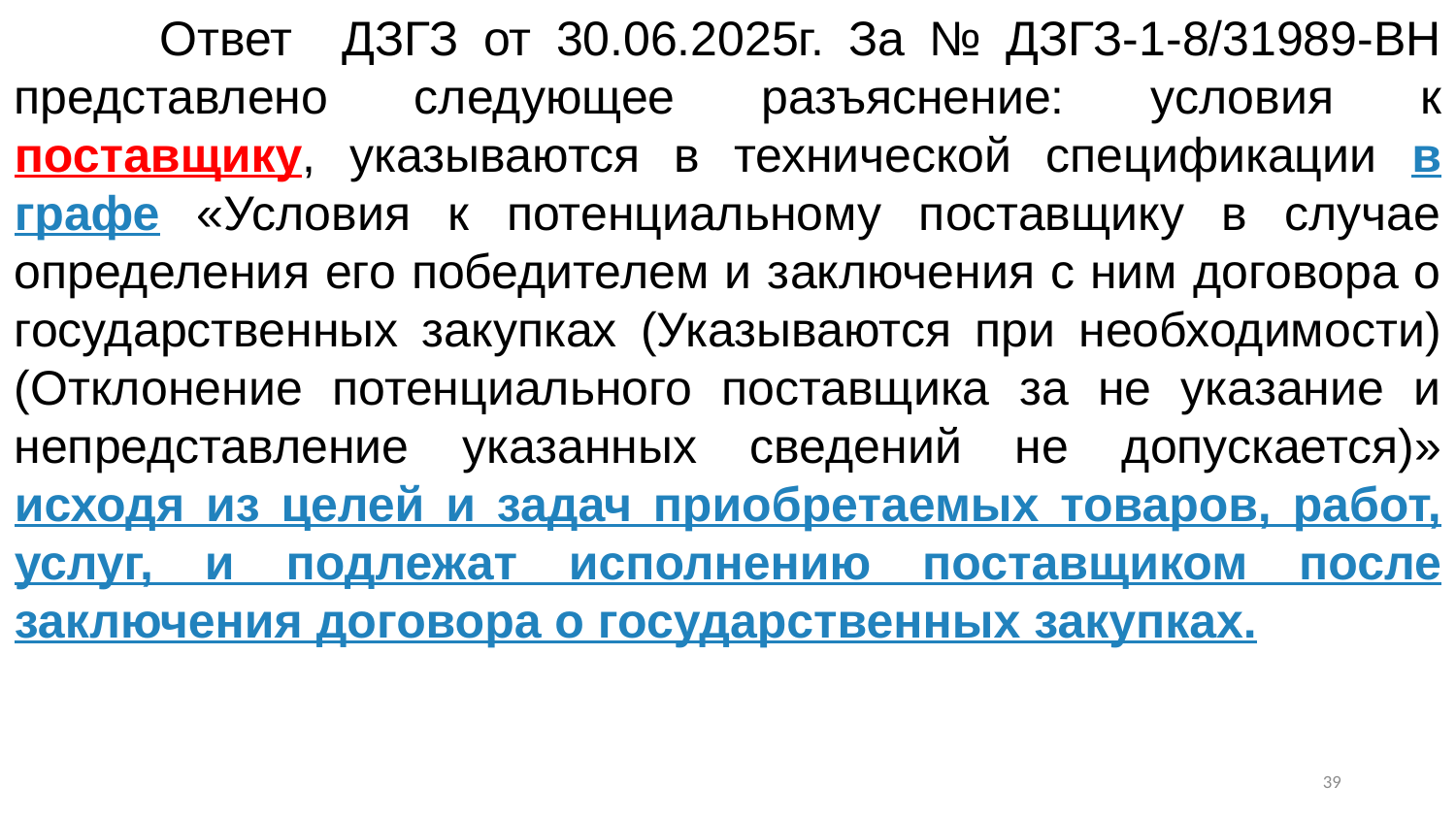

Ответ  ДЗГЗ от 30.06.2025г. За № ДЗГЗ-1-8/31989-ВН представлено следующее разъяснение: условия к поставщику, указываются в технической спецификации в графе «Условия к потенциальному поставщику в случае определения его победителем и заключения с ним договора о государственных закупках (Указываются при необходимости) (Отклонение потенциального поставщика за не указание и непредставление указанных сведений не допускается)» исходя из целей и задач приобретаемых товаров, работ, услуг, и подлежат исполнению поставщиком после заключения договора о государственных закупках.
39